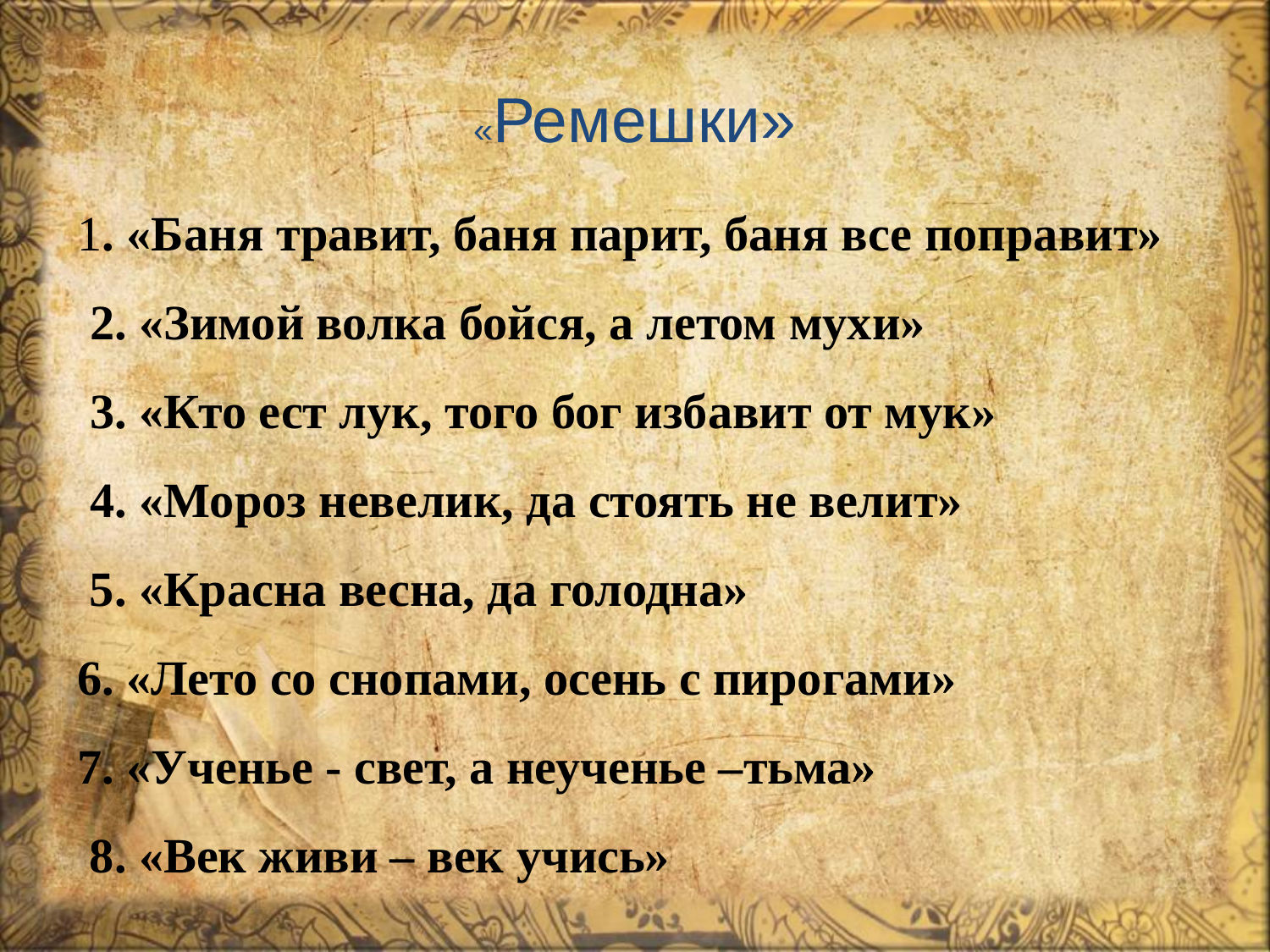

# «Ремешки»
1. «Баня травит, баня парит, баня все поправит»
 2. «Зимой волка бойся, а летом мухи»
 3. «Кто ест лук, того бог избавит от мук»
 4. «Мороз невелик, да стоять не велит»
 5. «Красна весна, да голодна»
6. «Лето со снопами, осень с пирогами»
7. «Ученье - свет, а неученье –тьма»
 8. «Век живи – век учись»